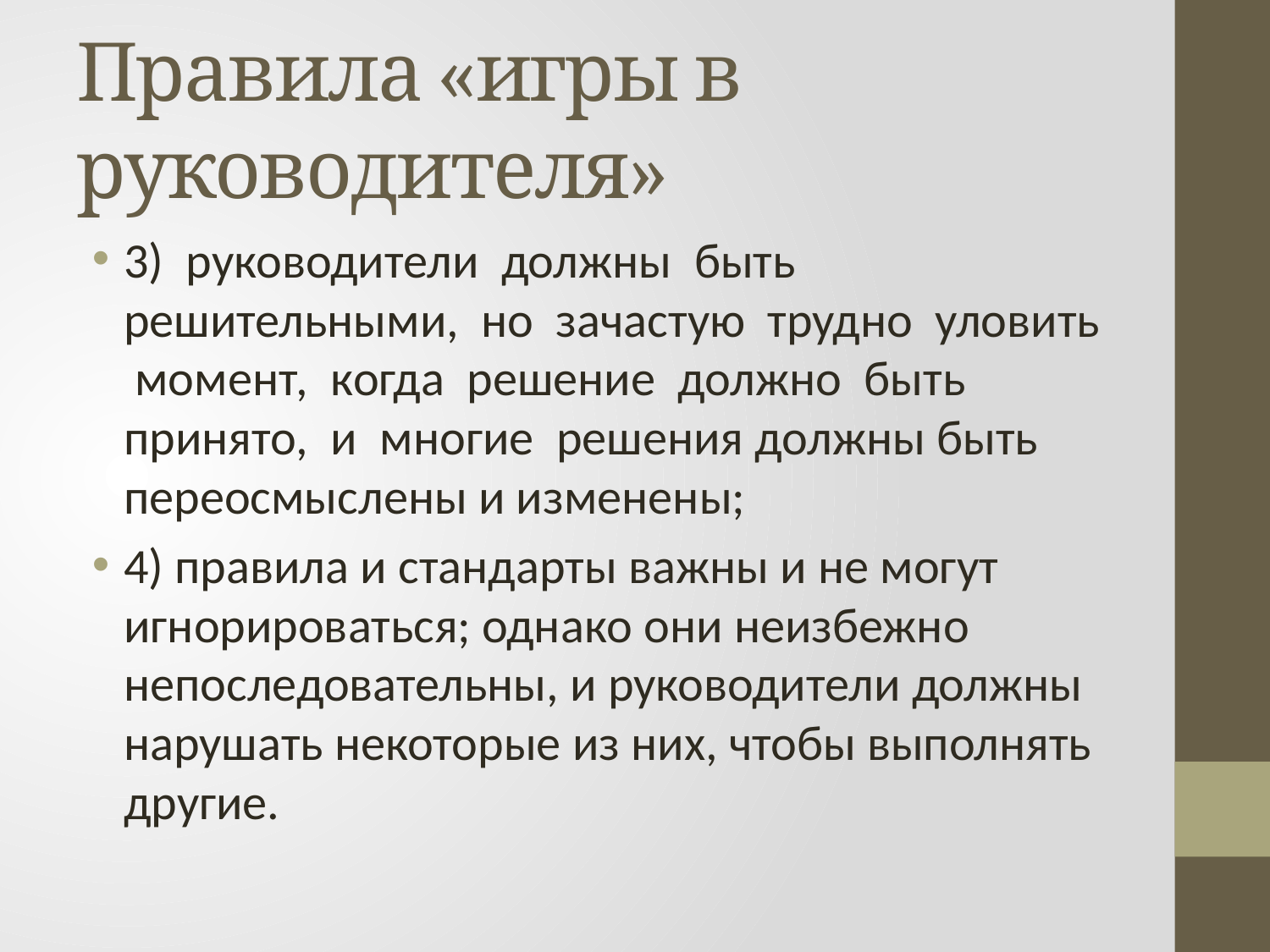

# Правила «игры в руководителя»
3)  руководители  должны  быть  решительными,  но  зачастую  трудно  уловить  момент,  когда  решение  должно  быть  принято,  и  многие  решения должны быть переосмыслены и изменены;
4) правила и стандарты важны и не могут игнорироваться; однако они неизбежно непоследовательны, и руководители должны нарушать некоторые из них, чтобы выполнять другие.